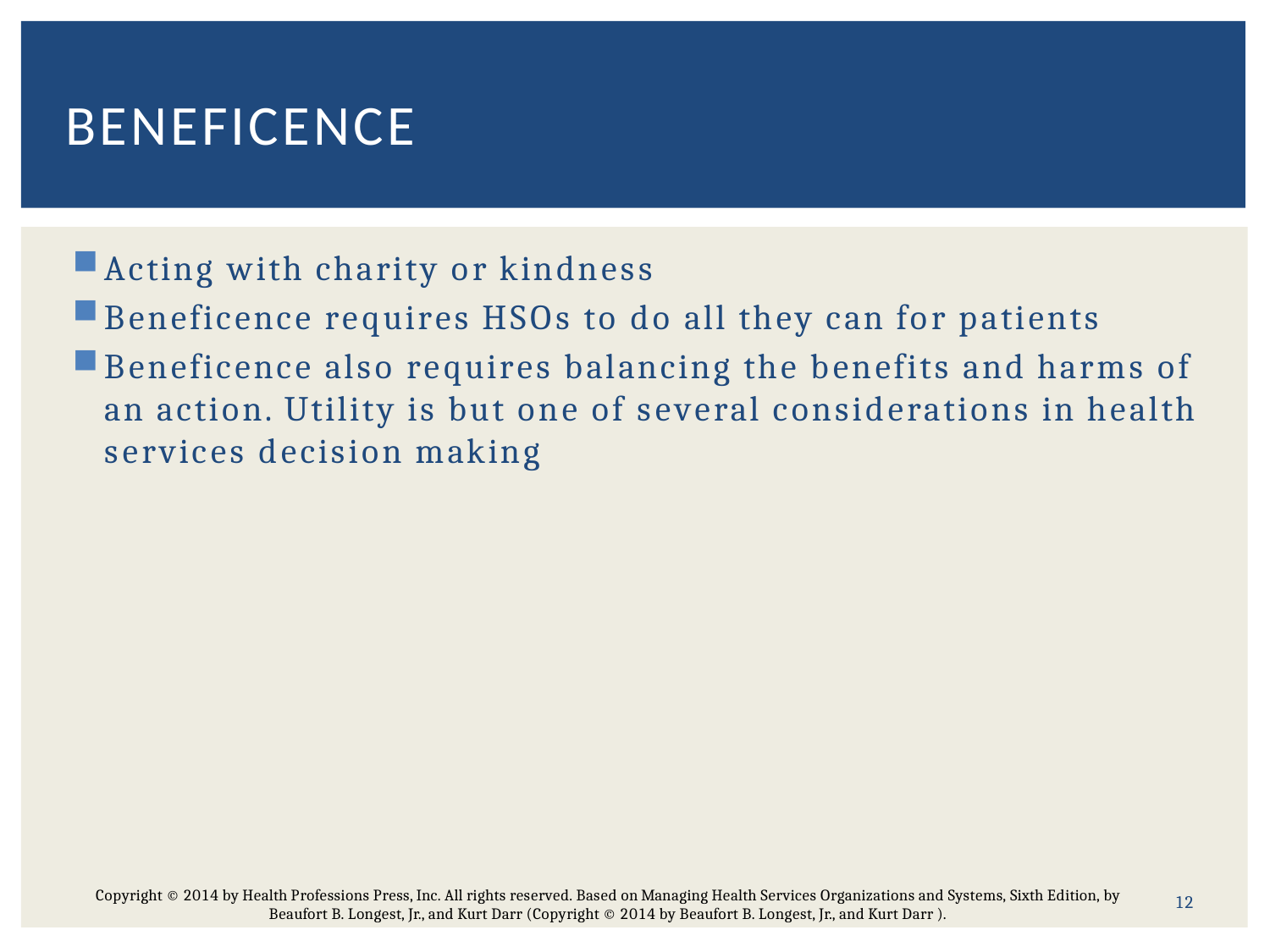

# beneficence
Acting with charity or kindness
Beneficence requires HSOs to do all they can for patients
Beneficence also requires balancing the benefits and harms of an action. Utility is but one of several considerations in health services decision making
12